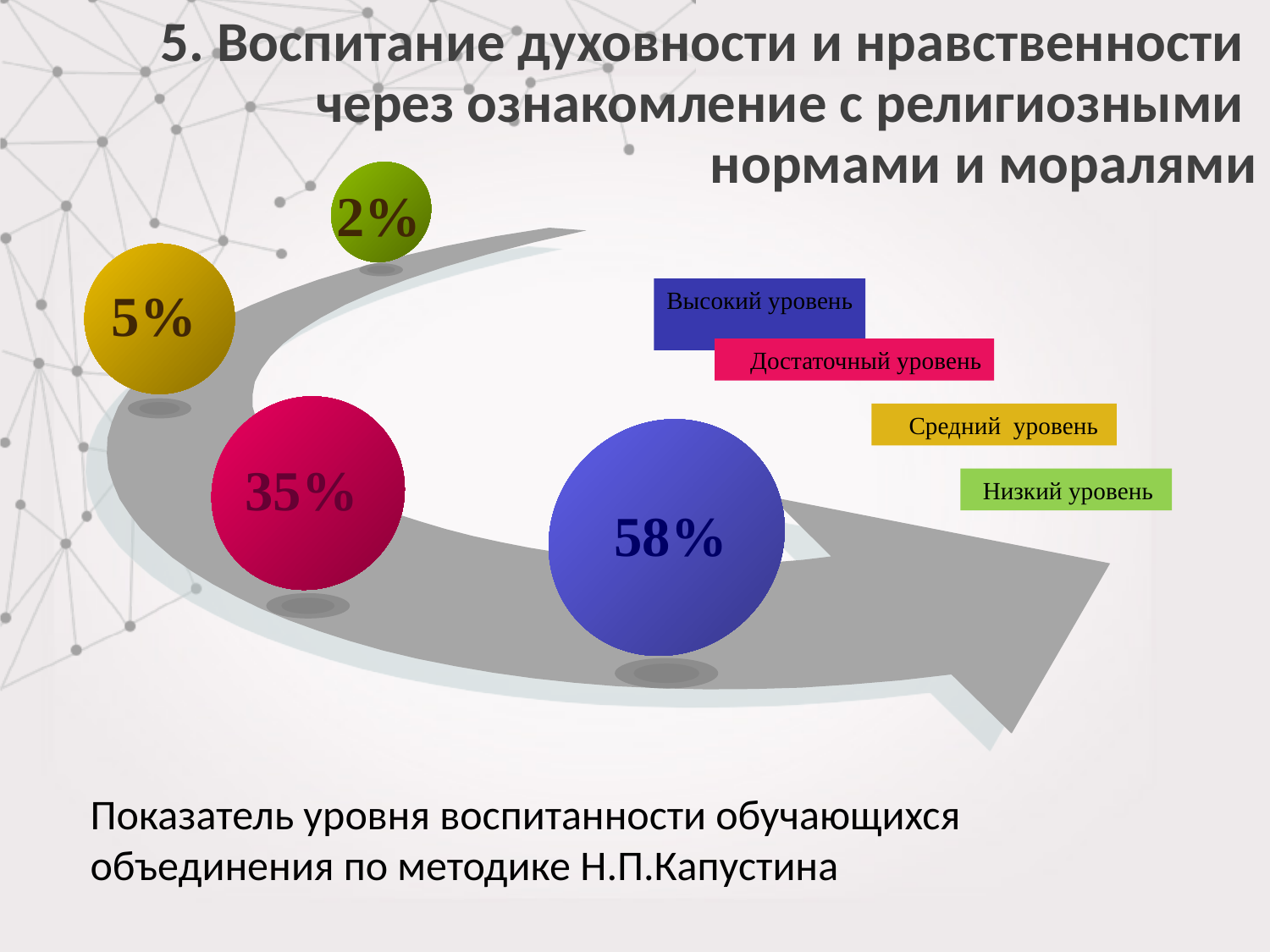

5. Воспитание духовности и нравственности
через ознакомление с религиозными
нормами и моралями

2%

5%
Высокий уровень
Достаточный уровень

Средний  уровень

35%
Низкий уровень
58%
Показатель уровня воспитанности обучающихся объединения по методике Н.П.Капустина